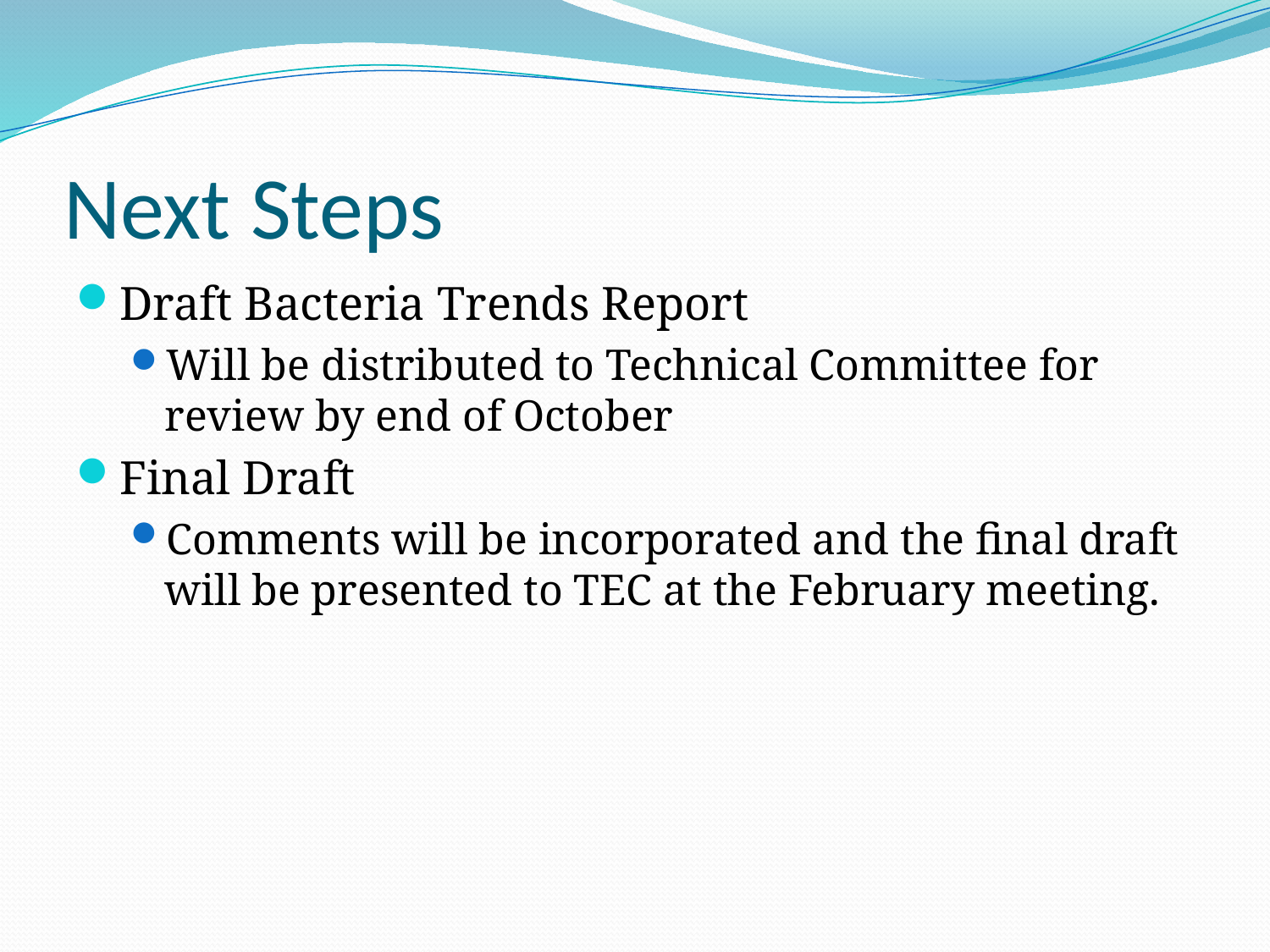

# Next Steps
Draft Bacteria Trends Report
Will be distributed to Technical Committee for review by end of October
Final Draft
Comments will be incorporated and the final draft will be presented to TEC at the February meeting.